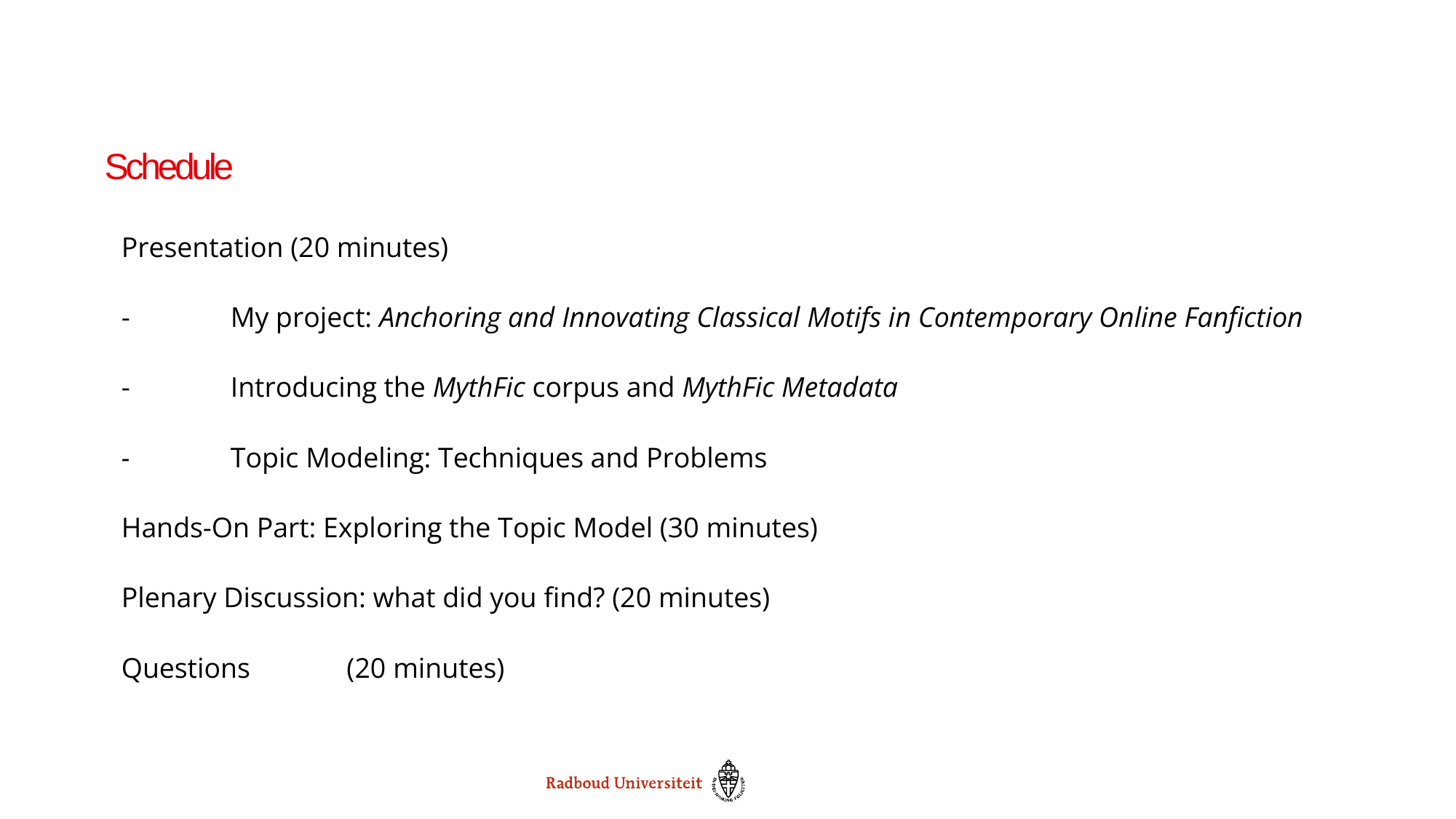

# Schedule
Presentation (20 minutes)
-	My project: Anchoring and Innovating Classical Motifs in Contemporary Online Fanfiction
-	Introducing the MythFic corpus and MythFic Metadata
- 	Topic Modeling: Techniques and Problems
Hands-On Part: Exploring the Topic Model (30 minutes)
Plenary Discussion: what did you find? (20 minutes)
Questions	 (20 minutes)